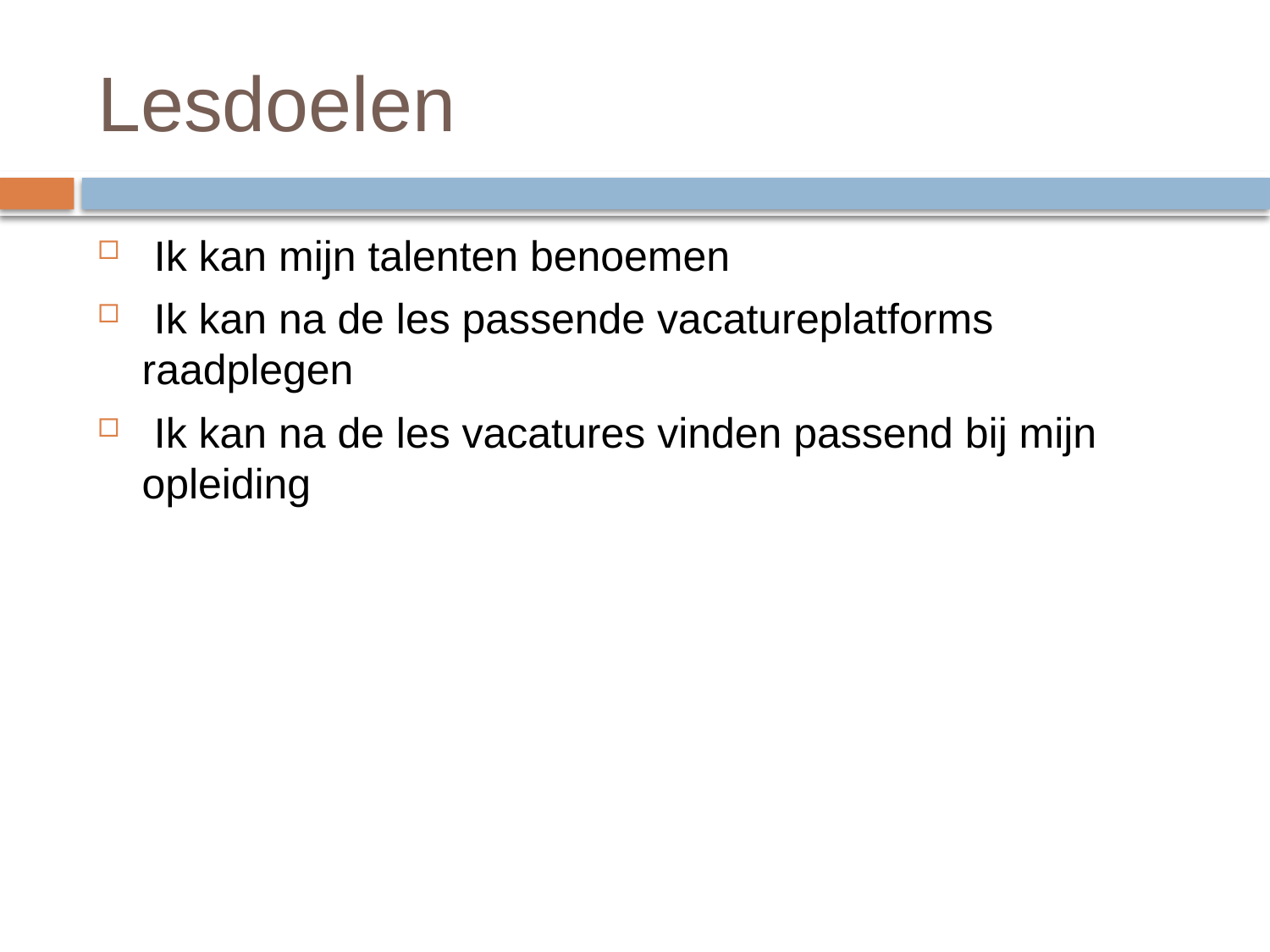

# Lesdoelen
 Ik kan mijn talenten benoemen
 Ik kan na de les passende vacatureplatforms raadplegen
 Ik kan na de les vacatures vinden passend bij mijn opleiding